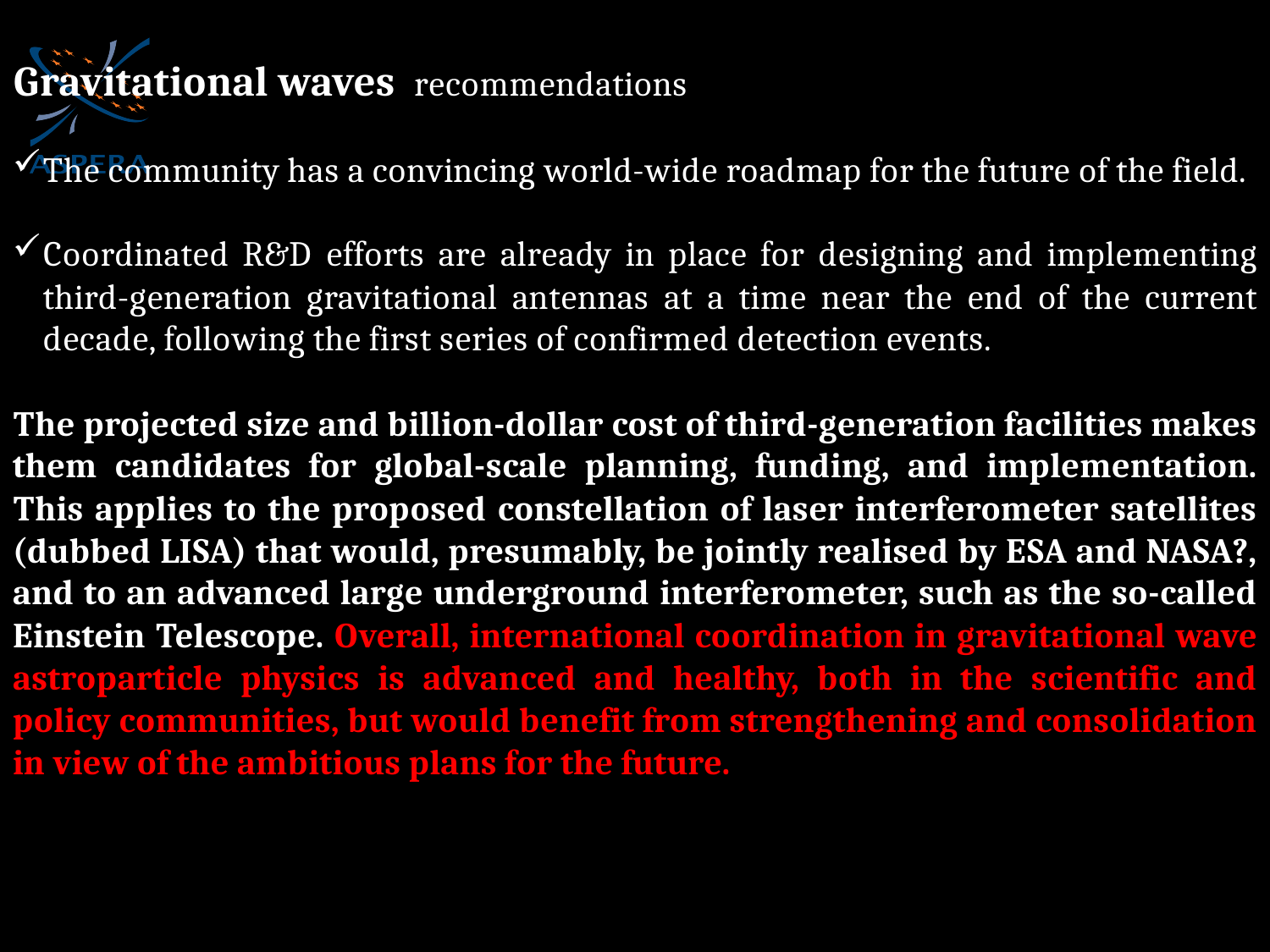

Gravitational waves  recommendations

The community has a convincing world-wide roadmap for the future of the field.

Coordinated R&D efforts are already in place for designing and implementing third-generation gravitational antennas at a time near the end of the current decade, following the first series of confirmed detection events.

The projected size and billion-dollar cost of third-generation facilities makes them candidates for global-scale planning, funding, and implementation. This applies to the proposed constellation of laser interferometer satellites (dubbed LISA) that would, presumably, be jointly realised by ESA and NASA?, and to an advanced large underground interferometer, such as the so-called Einstein Telescope. Overall, international coordination in gravitational wave astroparticle physics is advanced and healthy, both in the scientific and policy communities, but would benefit from strengthening and consolidation in view of the ambitious plans for the future.